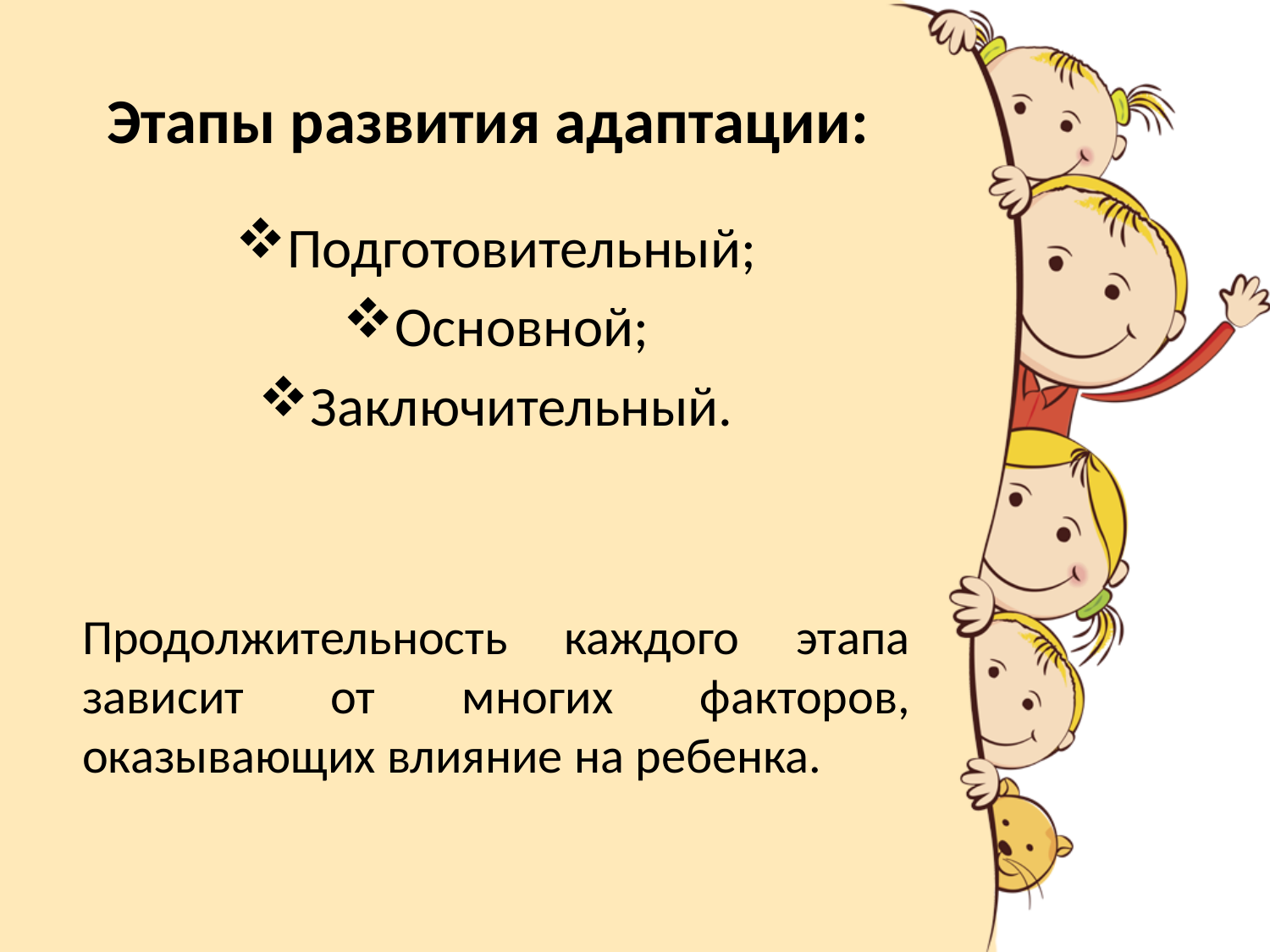

# Этапы развития адаптации:

Подготовительный;
Основной;
Заключительный.

Продолжительность каждого этапа зависит от многих факторов, оказывающих влияние на ребенка.